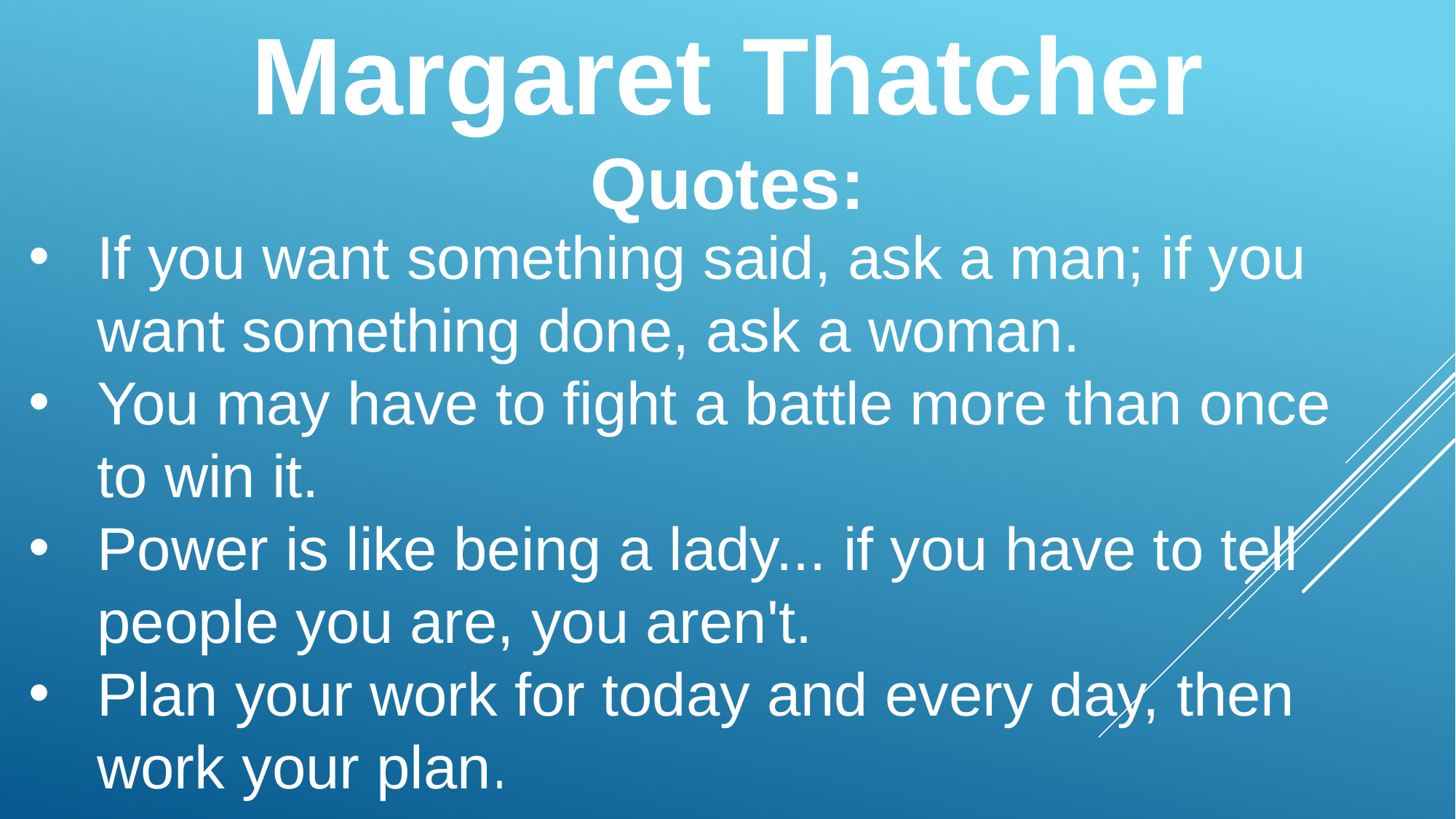

Margaret Thatcher
Quotes:
If you want something said, ask a man; if you want something done, ask a woman.
You may have to fight a battle more than once to win it.
Power is like being a lady... if you have to tell people you are, you aren't.
Plan your work for today and every day, then work your plan.